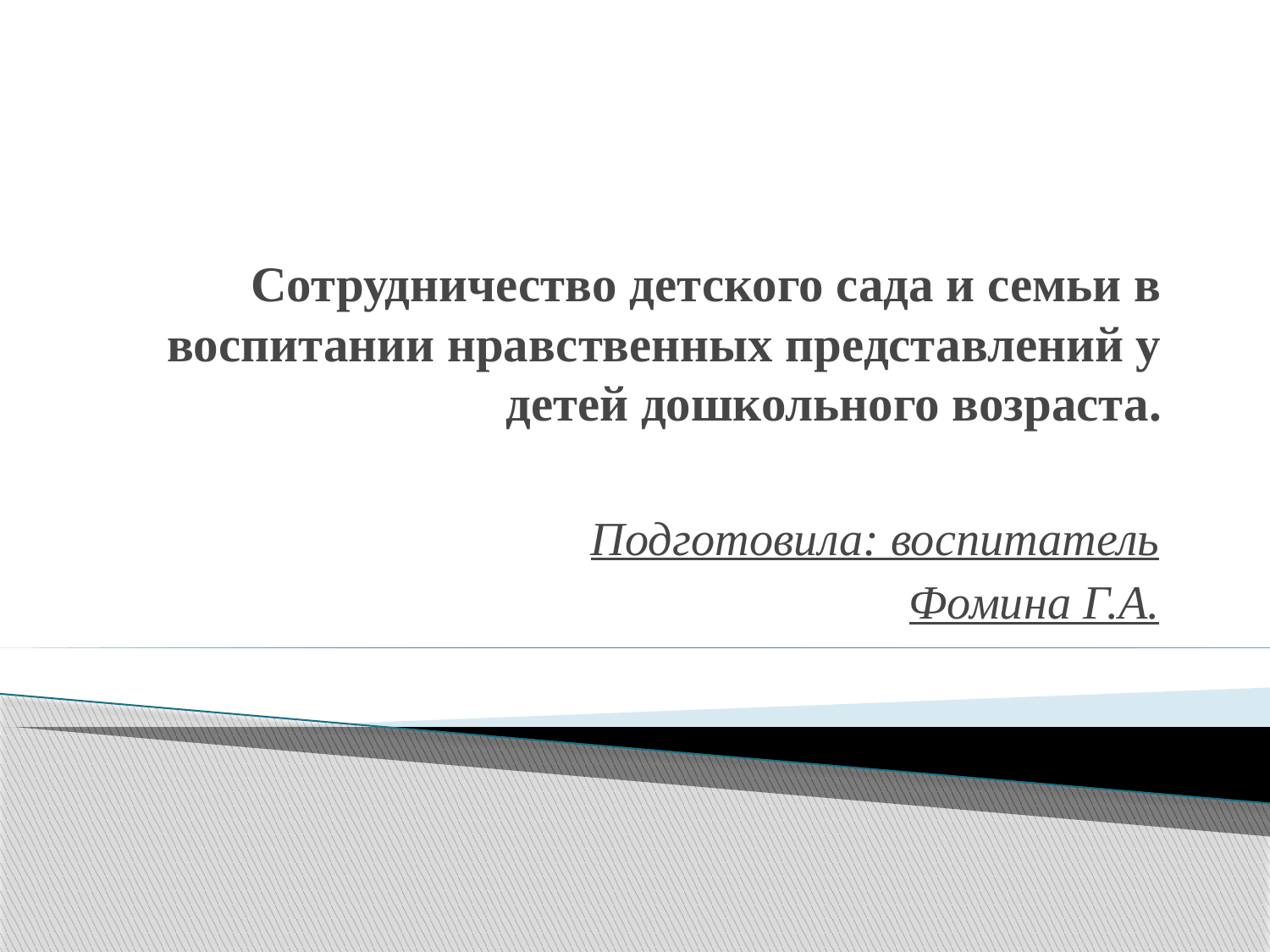

# Сотрудничество детского сада и семьи в воспитании нравственных представлений у детей дошкольного возраста.
Подготовила: воспитатель
Фомина Г.А.